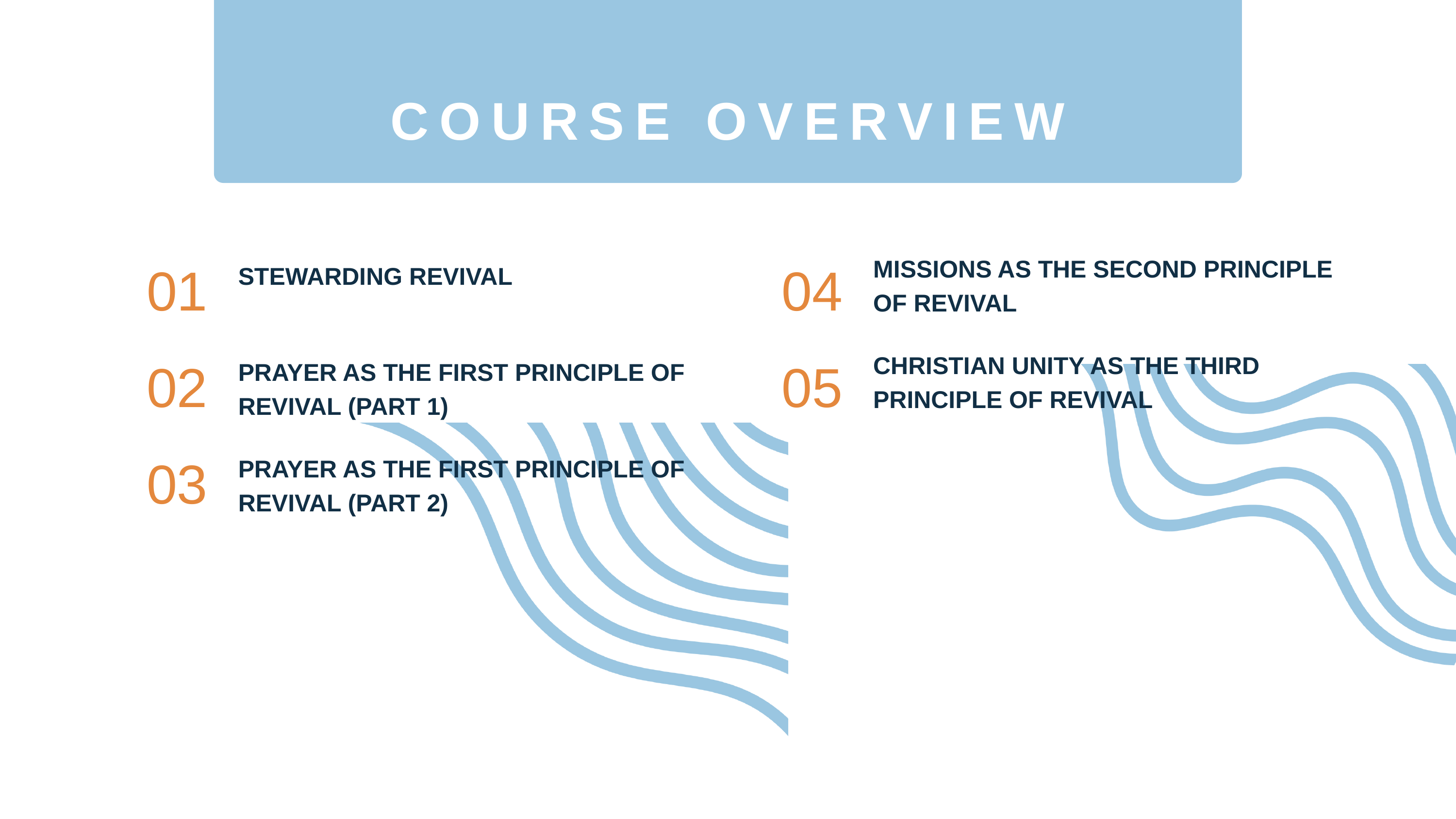

COURSE OVERVIEW
01
04
MISSIONS AS THE SECOND PRINCIPLE OF REVIVAL

STEWARDING REVIVAL
02
05
CHRISTIAN UNITY AS THE THIRD PRINCIPLE OF REVIVAL
PRAYER AS THE FIRST PRINCIPLE OF REVIVAL (PART 1)

03
PRAYER AS THE FIRST PRINCIPLE OF REVIVAL (PART 2)